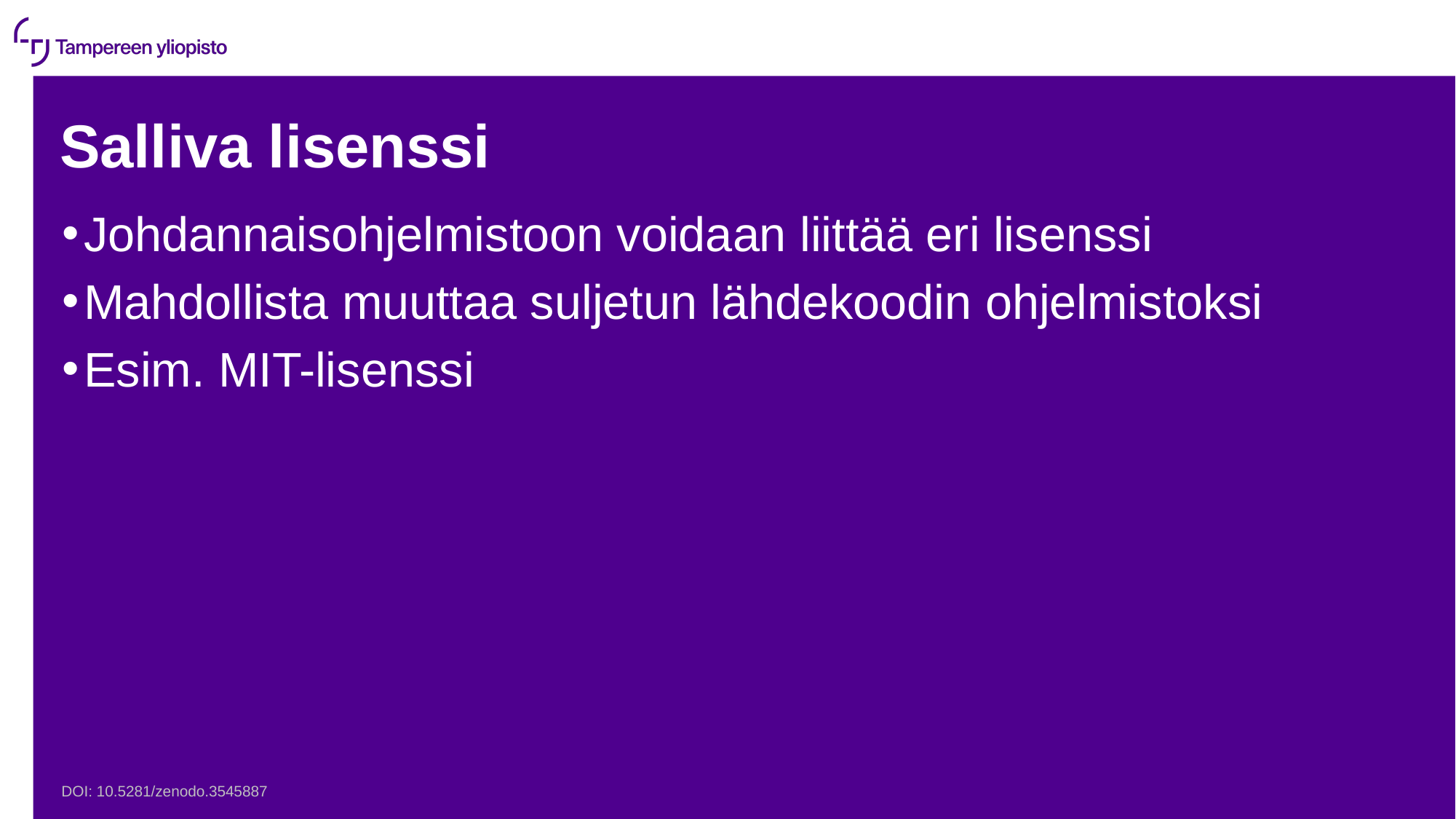

# Salliva lisenssi
Johdannaisohjelmistoon voidaan liittää eri lisenssi
Mahdollista muuttaa suljetun lähdekoodin ohjelmistoksi
Esim. MIT-lisenssi
DOI: 10.5281/zenodo.3545887